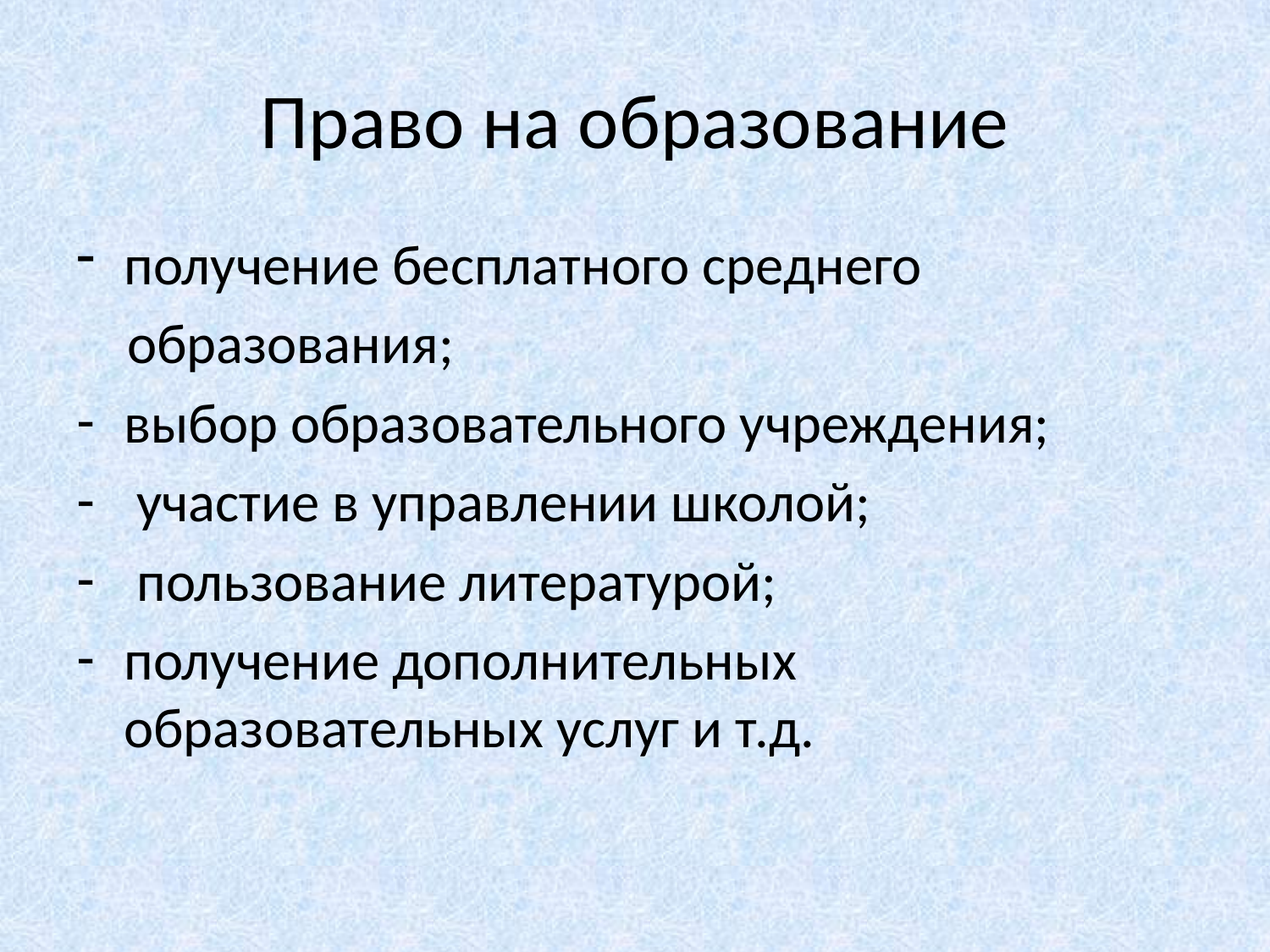

# Право на образование
получение бесплатного среднего
    образования;
выбор образовательного учреждения;
 участие в управлении школой;
 пользование литературой;
получение дополнительных образовательных услуг и т.д.